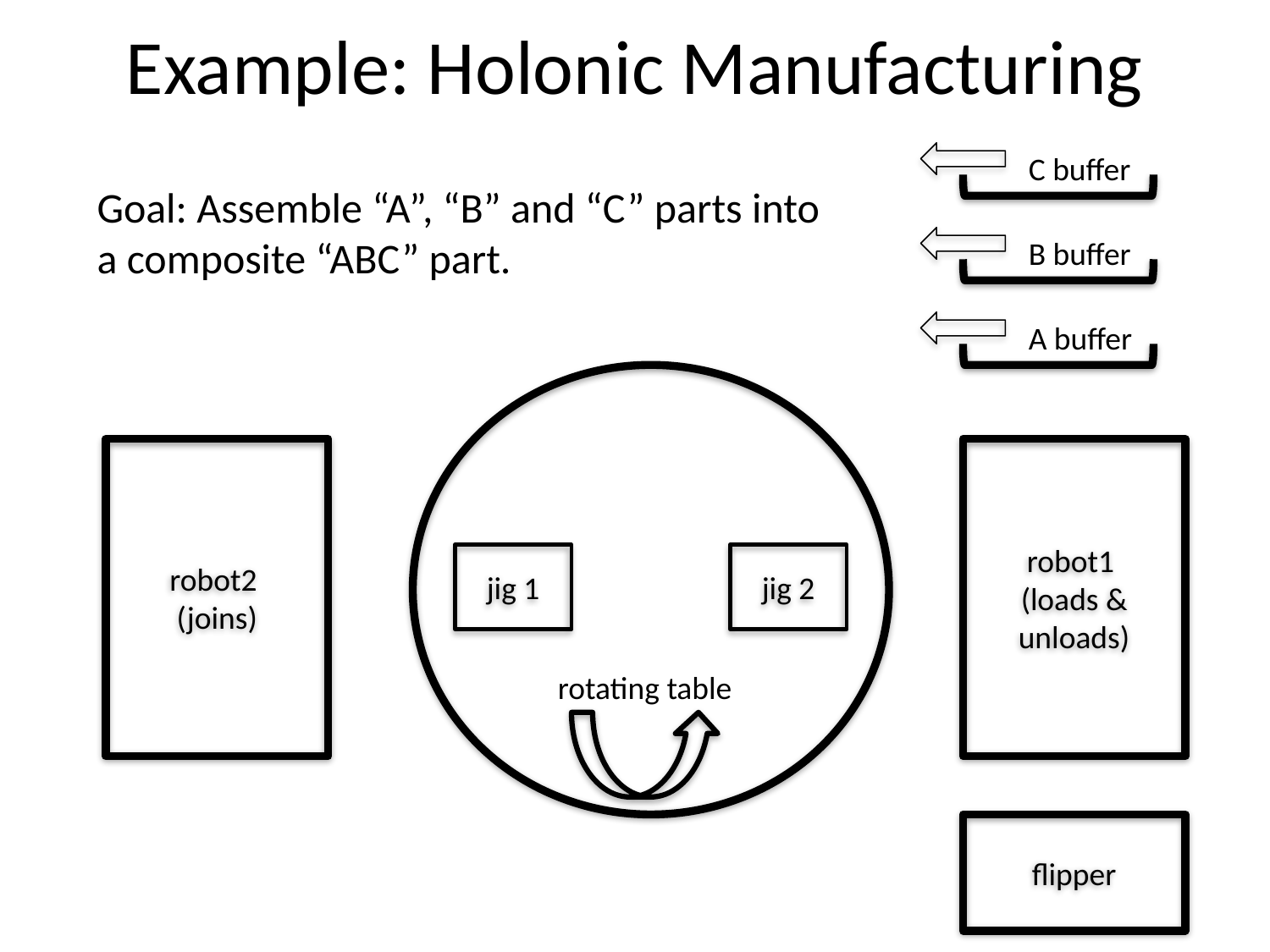

# Example: Holonic Manufacturing

C buffer
Goal: Assemble “A”, “B” and “C” parts into a composite “ABC” part.

B buffer

A buffer

robot2
(joins)
robot1
(loads & unloads)
jig 1
jig 2
rotating table

flipper